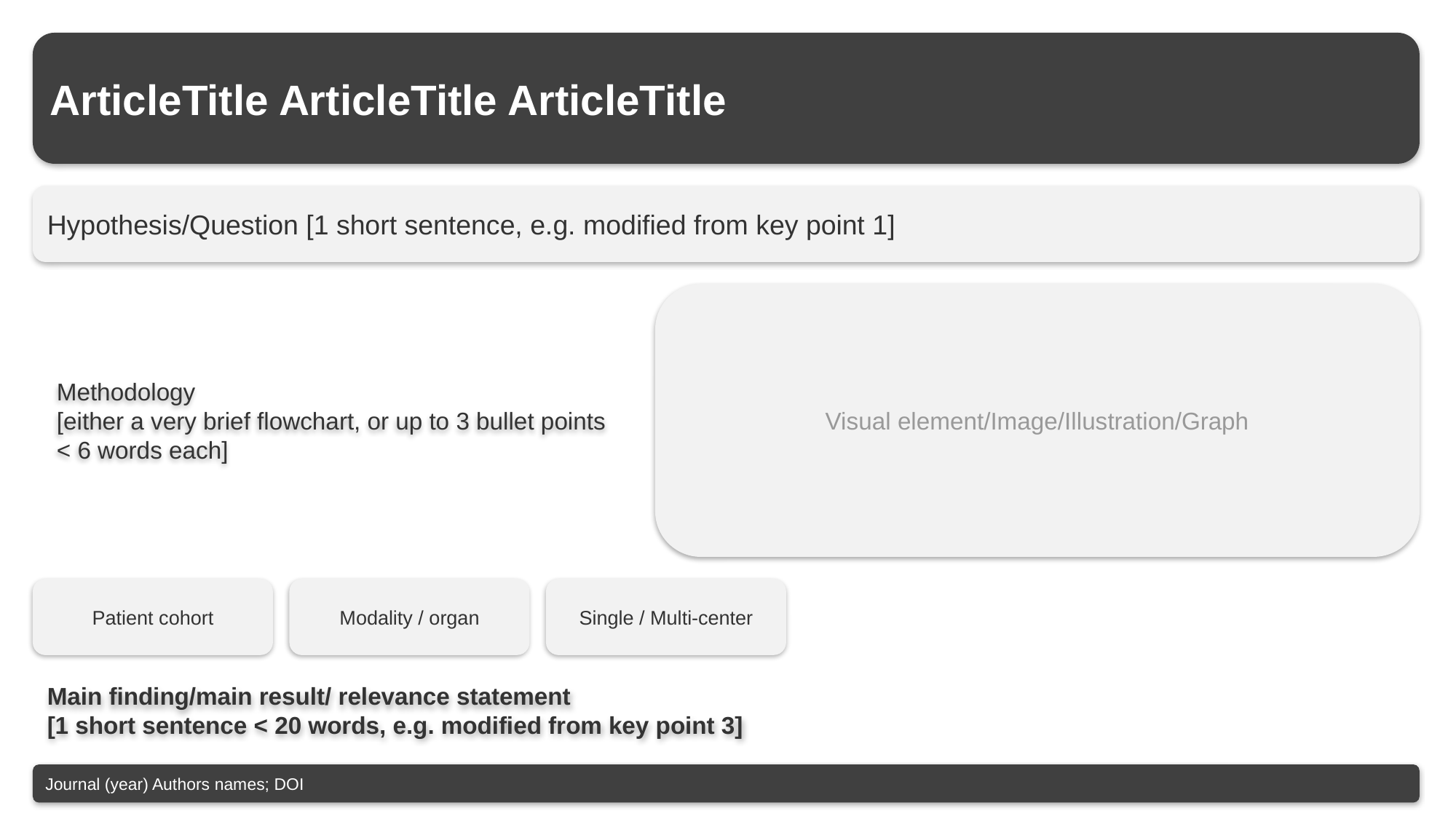

ArticleTitle ArticleTitle ArticleTitle
Hypothesis/Question [1 short sentence, e.g. modified from key point 1]
Methodology
[either a very brief flowchart, or up to 3 bullet points < 6 words each]
Visual element/Image/Illustration/Graph
Patient cohort
Modality / organ
Single / Multi-center
Main finding/main result/ relevance statement
[1 short sentence < 20 words, e.g. modified from key point 3]
Journal (year) Authors names; DOI